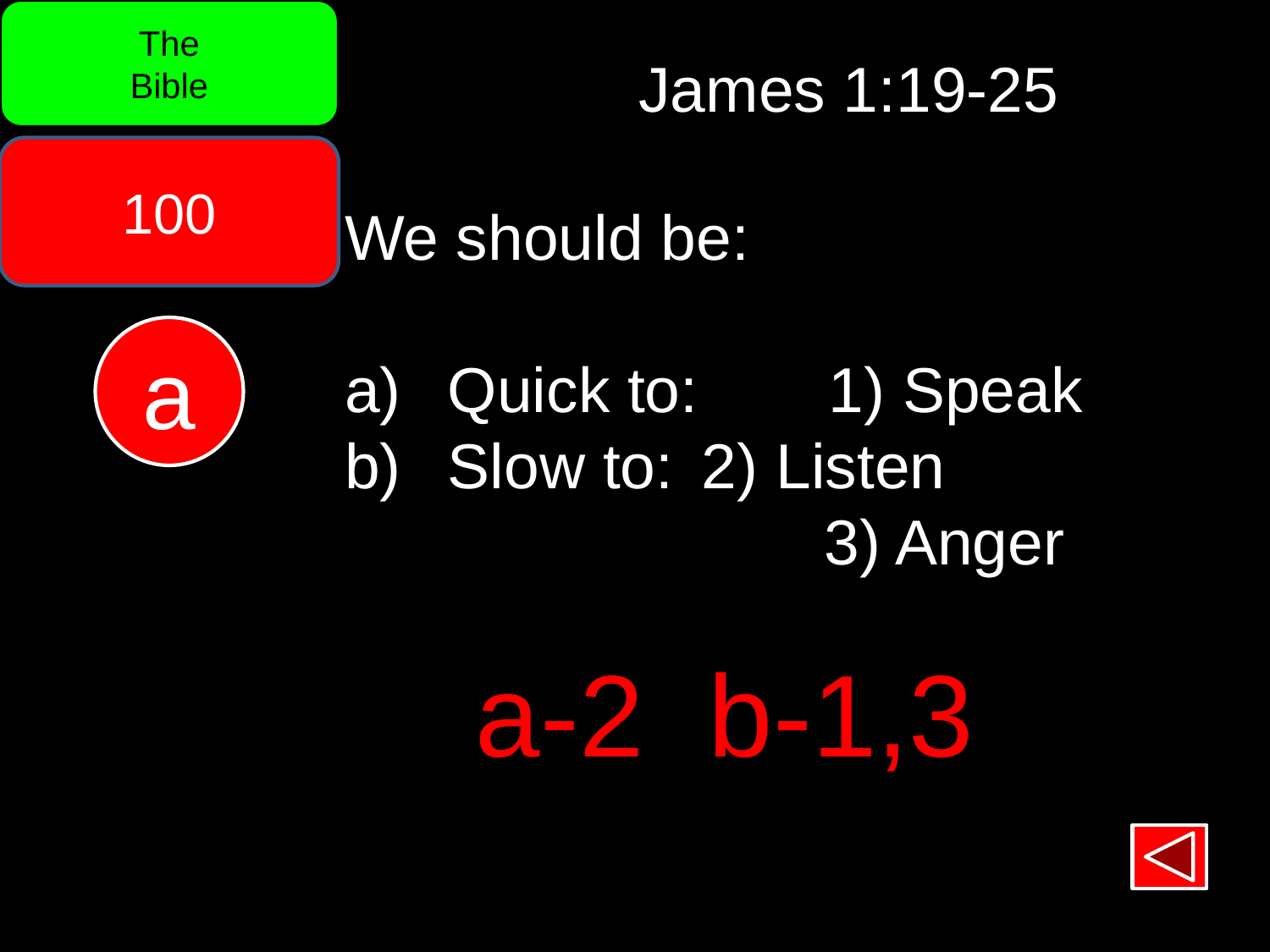

The
Bible
James 1:19-25
100
We should be:
Quick to: 	1) Speak
Slow to:	2) Listen
  3) Anger
a
a-2  b-1,3